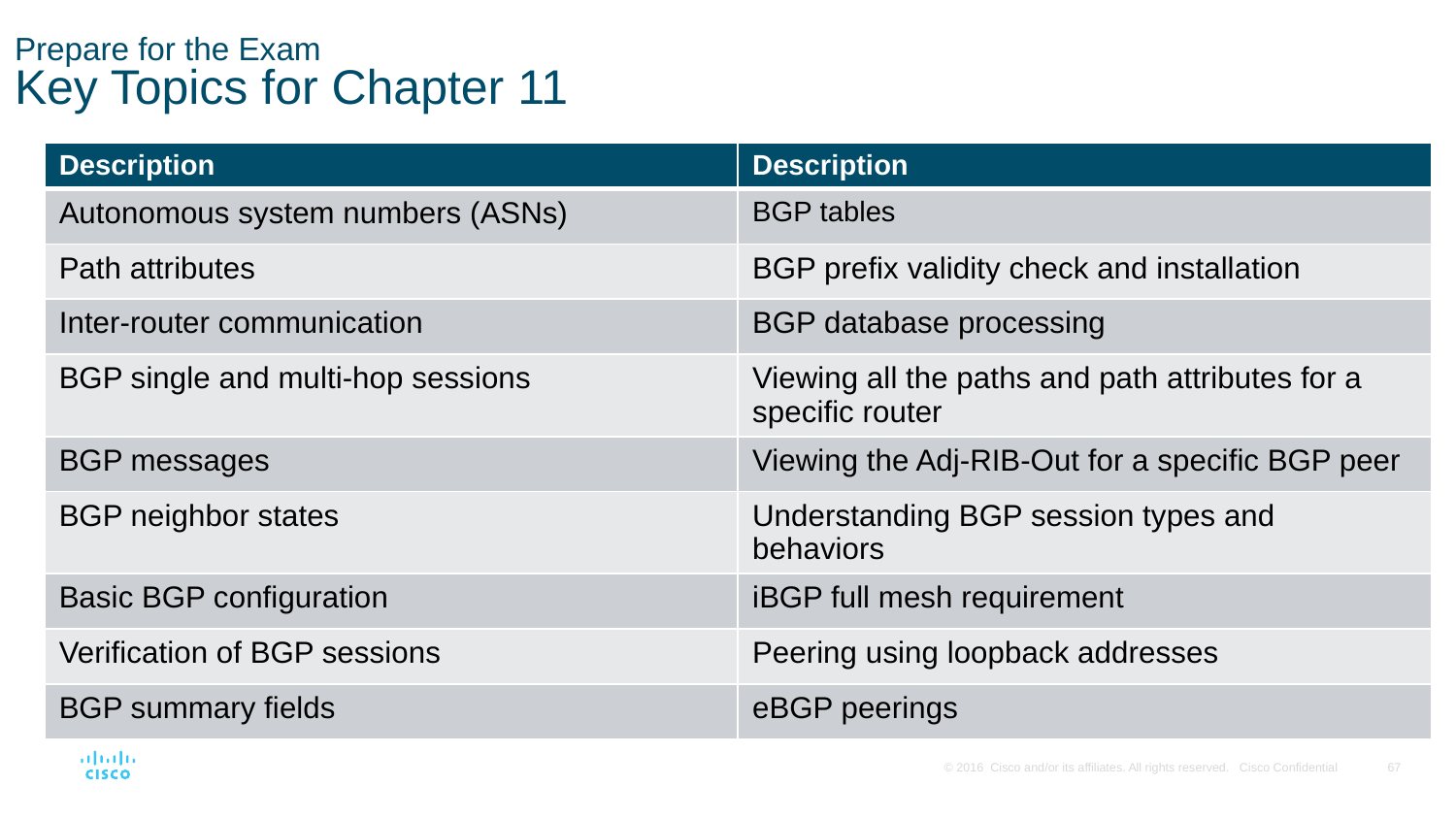

# Prepare for the Exam Key Topics for Chapter 11
| Description | Description |
| --- | --- |
| Autonomous system numbers (ASNs) | BGP tables |
| Path attributes | BGP prefix validity check and installation |
| Inter-router communication | BGP database processing |
| BGP single and multi-hop sessions | Viewing all the paths and path attributes for a specific router |
| BGP messages | Viewing the Adj-RIB-Out for a specific BGP peer |
| BGP neighbor states | Understanding BGP session types and behaviors |
| Basic BGP configuration | iBGP full mesh requirement |
| Verification of BGP sessions | Peering using loopback addresses |
| BGP summary fields | eBGP peerings |